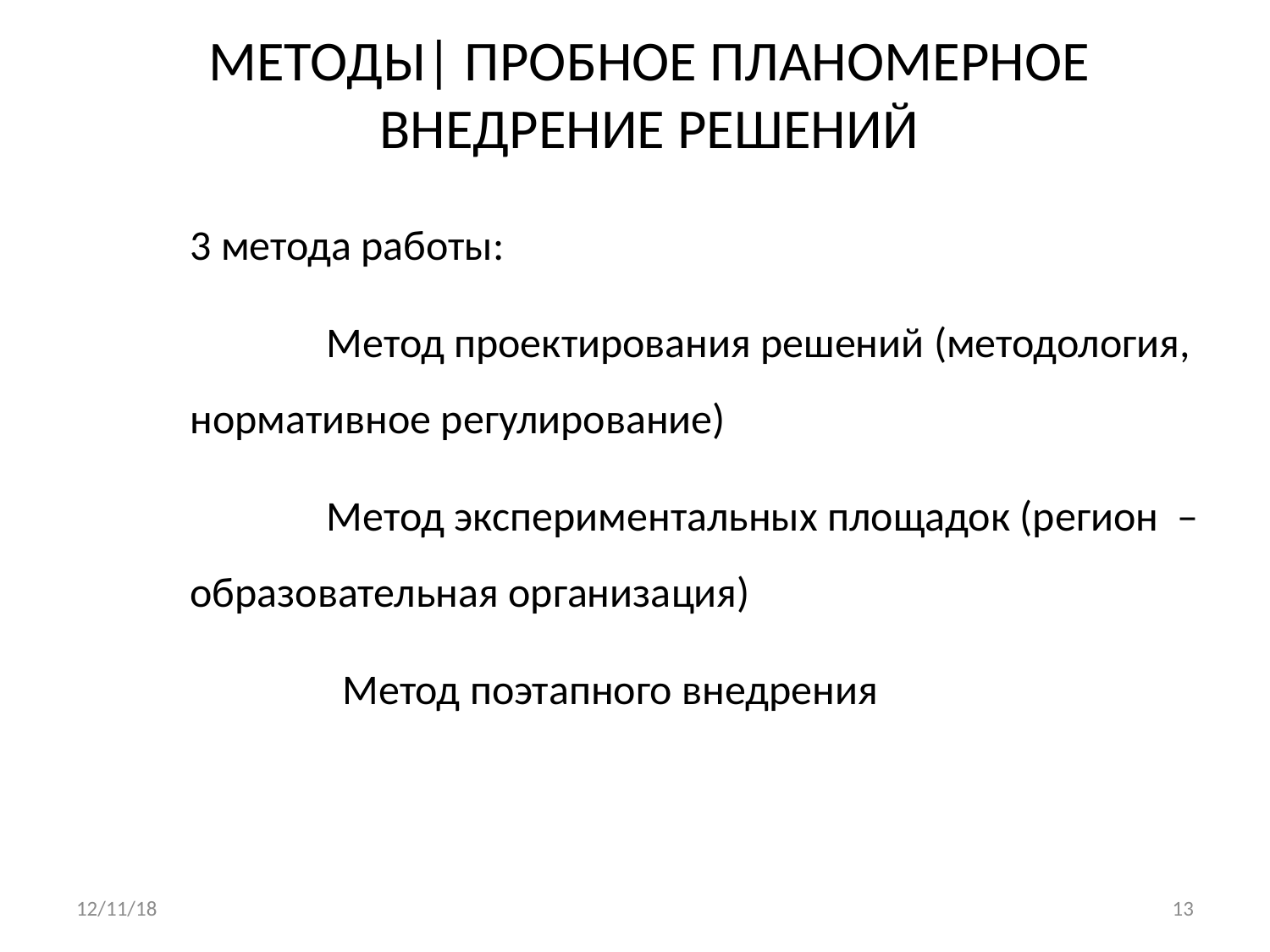

# МЕТОДЫ| ПРОБНОЕ ПЛАНОМЕРНОЕ ВНЕДРЕНИЕ РЕШЕНИЙ
3 метода работы:
	 Метод проектирования решений (методология, нормативное регулирование)
	 Метод экспериментальных площадок (регион  – образовательная организация)
                Метод поэтапного внедрения

12/11/18
13